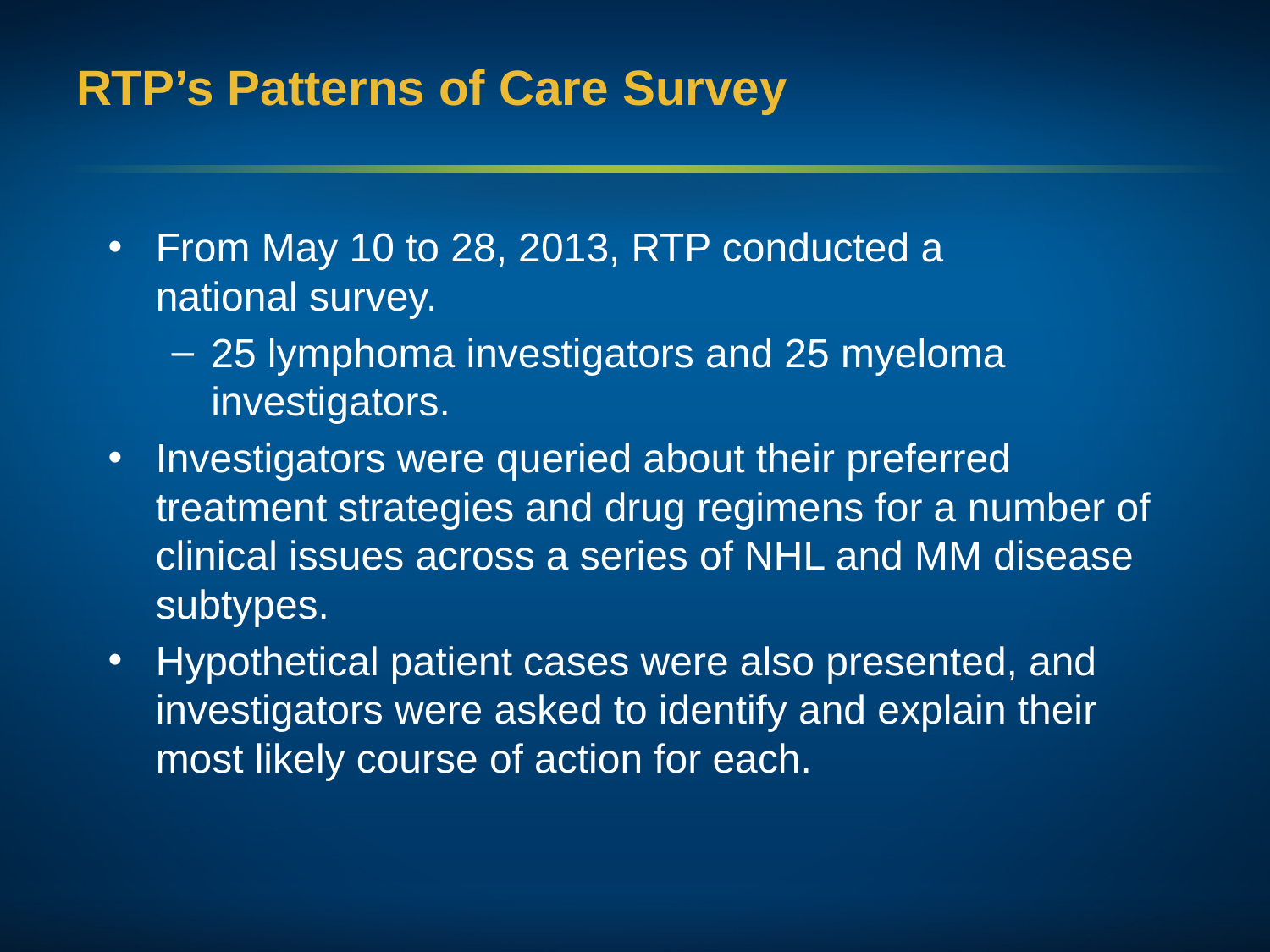

# RTP’s Patterns of Care Survey

From May 10 to 28, 2013, RTP conducted a
national survey.
25 lymphoma investigators and 25 myeloma investigators.
Investigators were queried about their preferred treatment strategies and drug regimens for a number of clinical issues across a series of NHL and MM disease subtypes.
Hypothetical patient cases were also presented, and investigators were asked to identify and explain their most likely course of action for each.